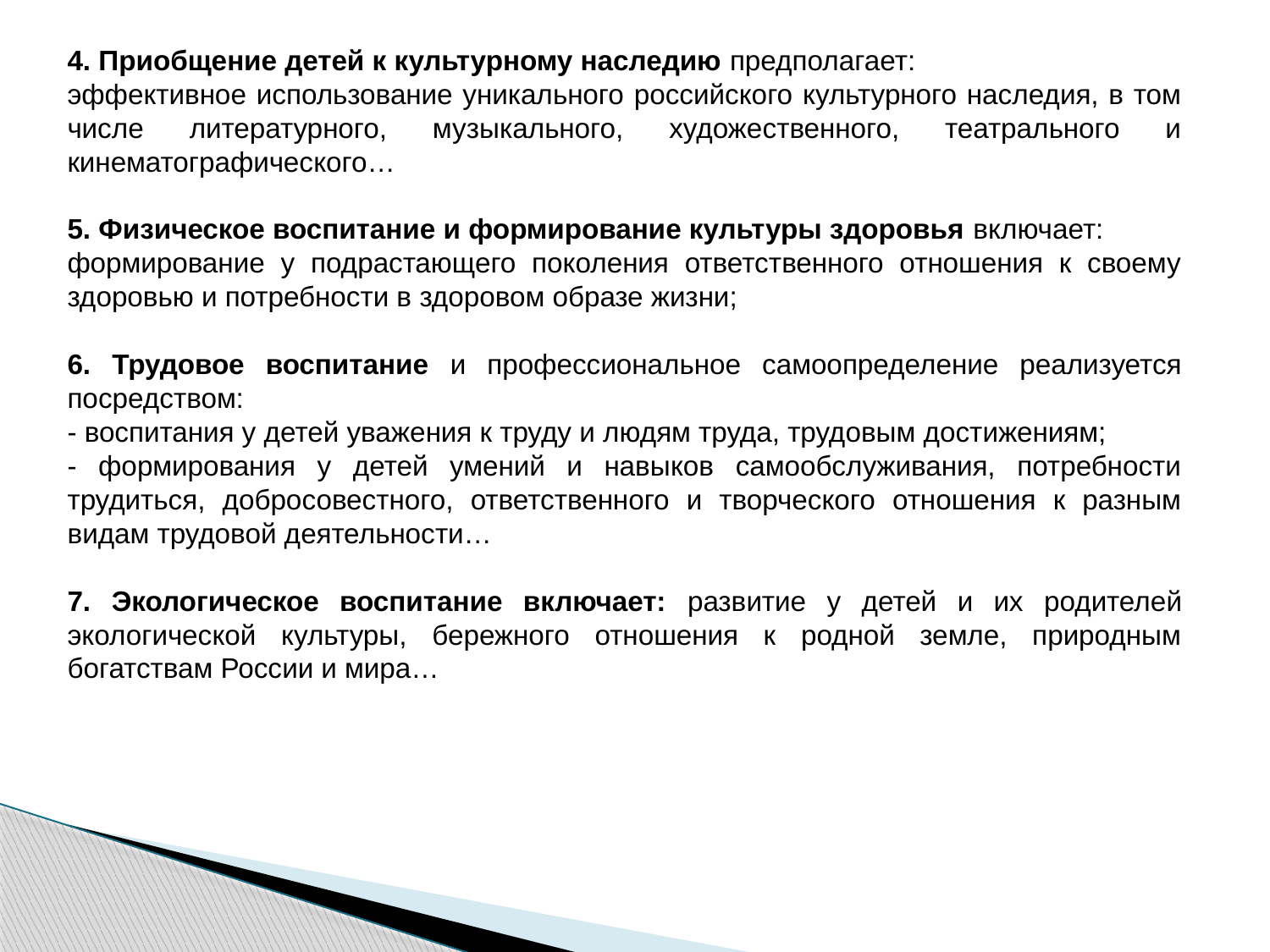

4. Приобщение детей к культурному наследию предполагает:
эффективное использование уникального российского культурного наследия, в том числе литературного, музыкального, художественного, театрального и кинематографического…

5. Физическое воспитание и формирование культуры здоровья включает:
формирование у подрастающего поколения ответственного отношения к своему здоровью и потребности в здоровом образе жизни;

6. Трудовое воспитание и профессиональное самоопределение реализуется посредством:
- воспитания у детей уважения к труду и людям труда, трудовым достижениям;
- формирования у детей умений и навыков самообслуживания, потребности трудиться, добросовестного, ответственного и творческого отношения к разным видам трудовой деятельности…

7. Экологическое воспитание включает: развитие у детей и их родителей экологической культуры, бережного отношения к родной земле, природным богатствам России и мира…